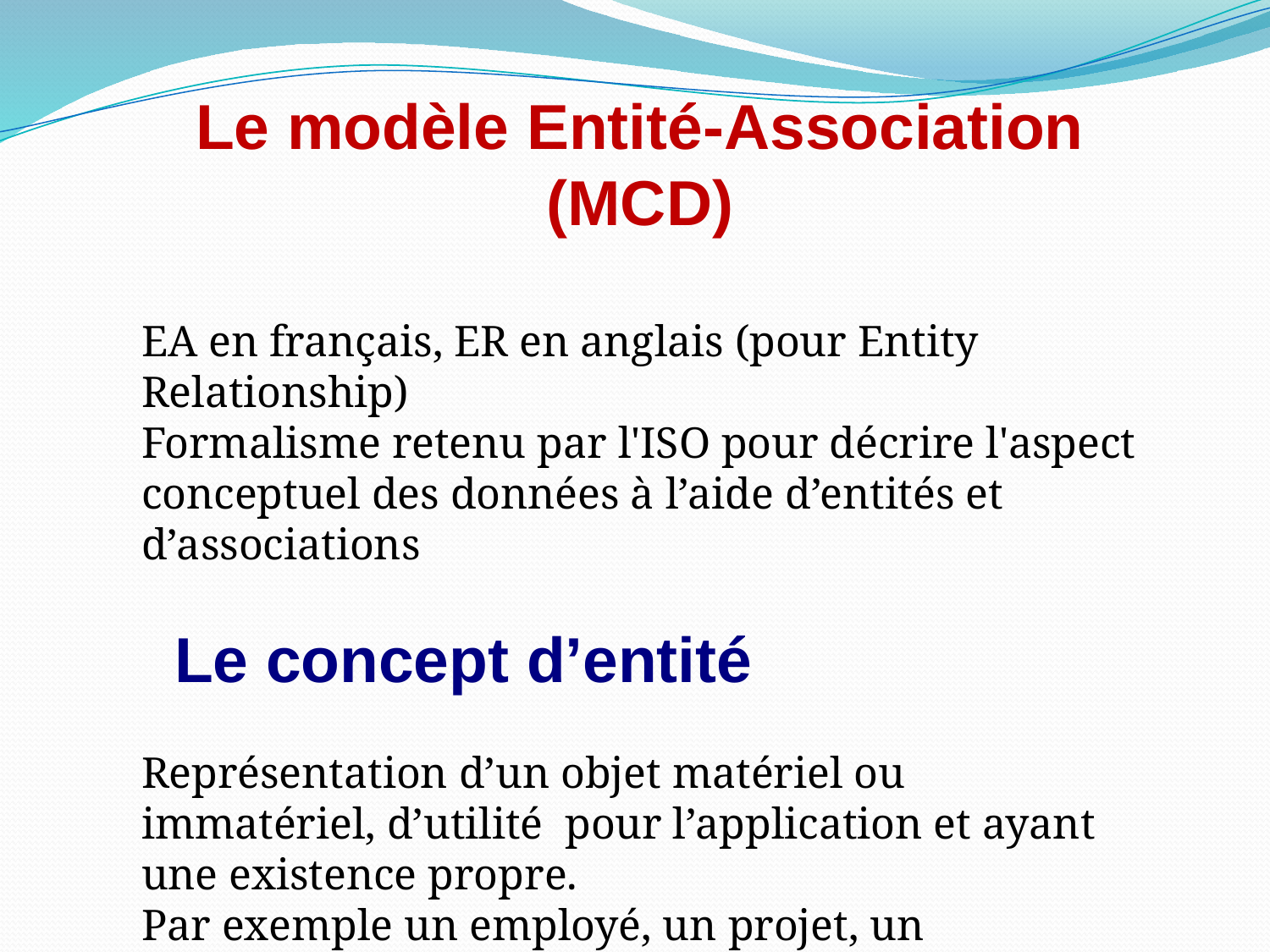

Le modèle Entité-Association
(MCD)

EA en français, ER en anglais (pour Entity Relationship)
Formalisme retenu par l'ISO pour décrire l'aspect
conceptuel des données à l’aide d’entités et
d’associations

   Le concept d’entité

Représentation d’un objet matériel ou immatériel, d’utilité  pour l’application et ayant une existence propre.
Par exemple un employé, un projet, un étudiant…..